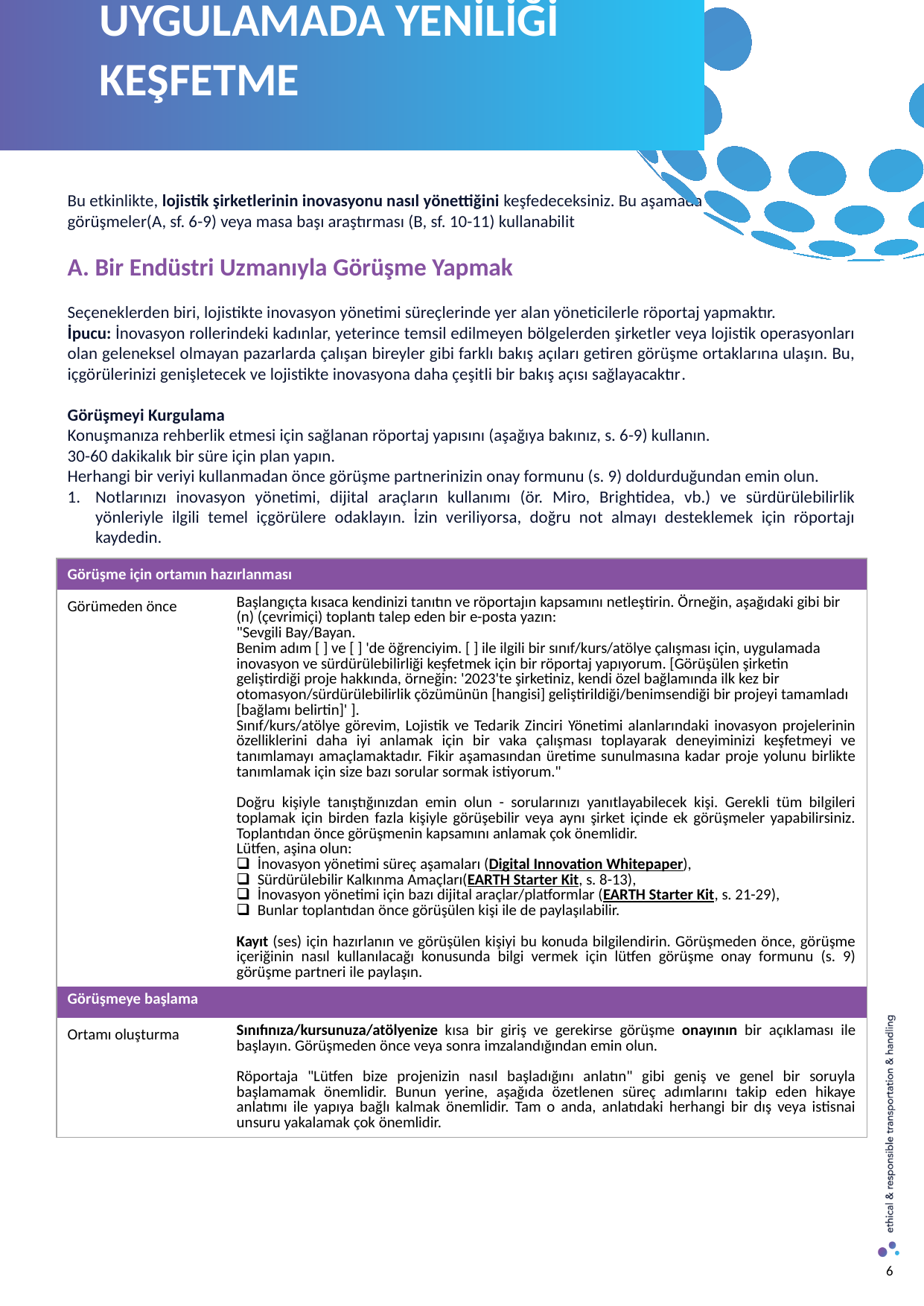

UYGULAMADA YENİLİĞİ KEŞFETME

Bu etkinlikte, lojistik şirketlerinin inovasyonu nasıl yönettiğini keşfedeceksiniz. Bu aşamada
görüşmeler(A, sf. 6-9) veya masa başı araştırması (B, sf. 10-11) kullanabilit

A. Bir Endüstri Uzmanıyla Görüşme Yapmak

Seçeneklerden biri, lojistikte inovasyon yönetimi süreçlerinde yer alan yöneticilerle röportaj yapmaktır.
İpucu: İnovasyon rollerindeki kadınlar, yeterince temsil edilmeyen bölgelerden şirketler veya lojistik operasyonları olan geleneksel olmayan pazarlarda çalışan bireyler gibi farklı bakış açıları getiren görüşme ortaklarına ulaşın. Bu, içgörülerinizi genişletecek ve lojistikte inovasyona daha çeşitli bir bakış açısı sağlayacaktır.

Görüşmeyi Kurgulama
Konuşmanıza rehberlik etmesi için sağlanan röportaj yapısını (aşağıya bakınız, s. 6-9) kullanın.
30-60 dakikalık bir süre için plan yapın.
Herhangi bir veriyi kullanmadan önce görüşme partnerinizin onay formunu (s. 9) doldurduğundan emin olun.
Notlarınızı inovasyon yönetimi, dijital araçların kullanımı (ör. Miro, Brightidea, vb.) ve sürdürülebilirlik yönleriyle ilgili temel içgörülere odaklayın. İzin veriliyorsa, doğru not almayı desteklemek için röportajı kaydedin.
| Görüşme için ortamın hazırlanması |  |
| --- | --- |
| Görümeden önce | Başlangıçta kısaca kendinizi tanıtın ve röportajın kapsamını netleştirin. Örneğin, aşağıdaki gibi bir (n) (çevrimiçi) toplantı talep eden bir e-posta yazın:  "Sevgili Bay/Bayan. Benim adım [ ] ve [ ] 'de öğrenciyim. [ ] ile ilgili bir sınıf/kurs/atölye çalışması için, uygulamada inovasyon ve sürdürülebilirliği keşfetmek için bir röportaj yapıyorum. [Görüşülen şirketin geliştirdiği proje hakkında, örneğin: '2023'te şirketiniz, kendi özel bağlamında ilk kez bir otomasyon/sürdürülebilirlik çözümünün [hangisi] geliştirildiği/benimsendiği bir projeyi tamamladı [bağlamı belirtin]' ]. Sınıf/kurs/atölye görevim, Lojistik ve Tedarik Zinciri Yönetimi alanlarındaki inovasyon projelerinin özelliklerini daha iyi anlamak için bir vaka çalışması toplayarak deneyiminizi keşfetmeyi ve tanımlamayı amaçlamaktadır. Fikir aşamasından üretime sunulmasına kadar proje yolunu birlikte tanımlamak için size bazı sorular sormak istiyorum."    Doğru kişiyle tanıştığınızdan emin olun - sorularınızı yanıtlayabilecek kişi. Gerekli tüm bilgileri toplamak için birden fazla kişiyle görüşebilir veya aynı şirket içinde ek görüşmeler yapabilirsiniz. Toplantıdan önce görüşmenin kapsamını anlamak çok önemlidir.  Lütfen, aşina olun:  İnovasyon yönetimi süreç aşamaları (Digital Innovation Whitepaper),   Sürdürülebilir Kalkınma Amaçları(EARTH Starter Kit, s. 8-13),   İnovasyon yönetimi için bazı dijital araçlar/platformlar (EARTH Starter Kit, s. 21-29),  Bunlar toplantıdan önce görüşülen kişi ile de paylaşılabilir.   Kayıt (ses) için hazırlanın ve görüşülen kişiyi bu konuda bilgilendirin. Görüşmeden önce, görüşme içeriğinin nasıl kullanılacağı konusunda bilgi vermek için lütfen görüşme onay formunu (s. 9) görüşme partneri ile paylaşın. |
| Görüşmeye başlama |  |
| Ortamı oluşturma | Sınıfınıza/kursunuza/atölyenize kısa bir giriş ve gerekirse görüşme onayının bir açıklaması ile başlayın. Görüşmeden önce veya sonra imzalandığından emin olun.    Röportaja "Lütfen bize projenizin nasıl başladığını anlatın" gibi geniş ve genel bir soruyla başlamamak önemlidir. Bunun yerine, aşağıda özetlenen süreç adımlarını takip eden hikaye anlatımı ile yapıya bağlı kalmak önemlidir. Tam o anda, anlatıdaki herhangi bir dış veya istisnai unsuru yakalamak çok önemlidir. |
6